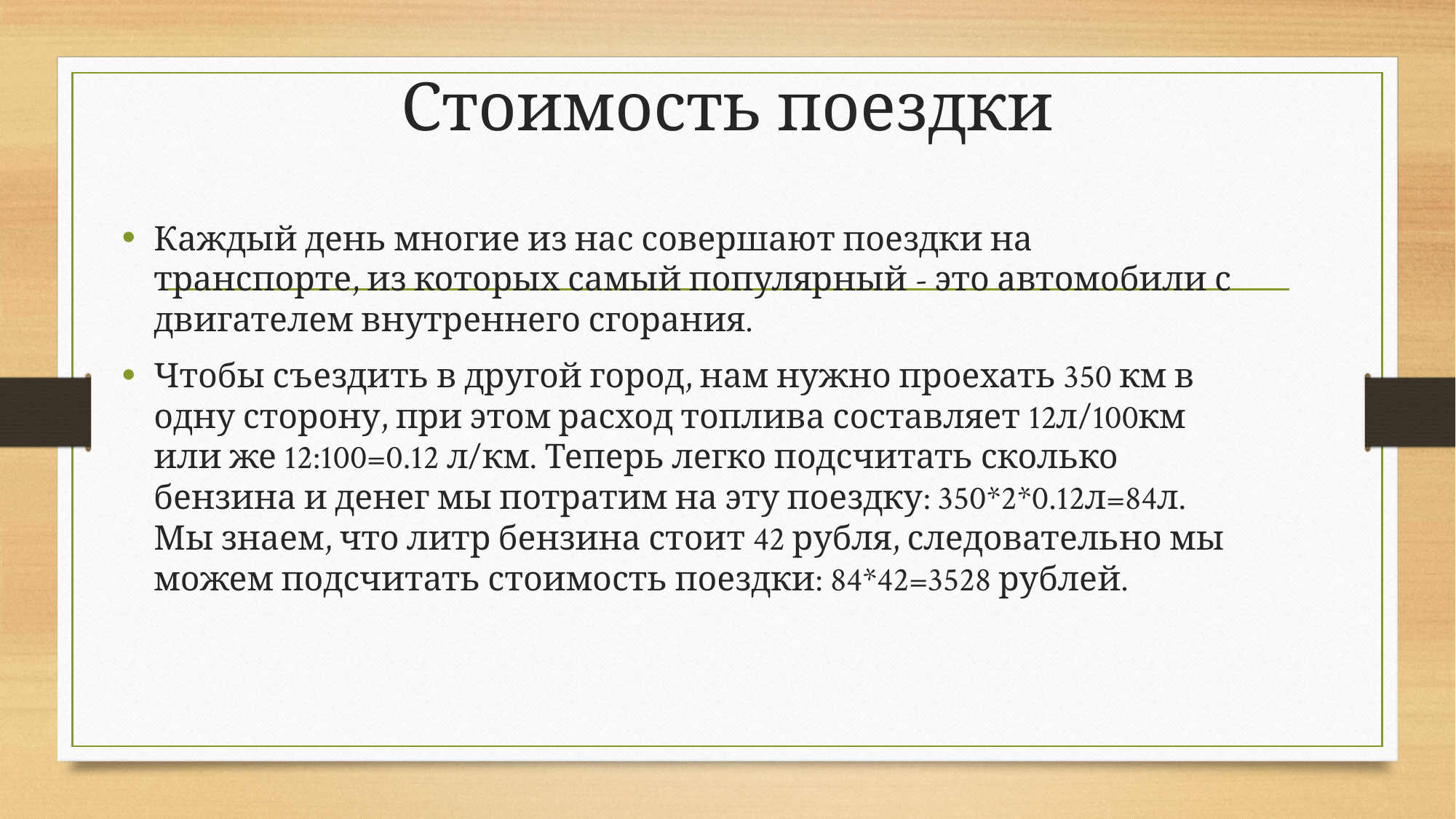

# Стоимость поездки
Каждый день многие из нас совершают поездки на транспорте, из которых самый популярный - это автомобили с двигателем внутреннего сгорания.
Чтобы съездить в другой город, нам нужно проехать 350 км в одну сторону, при этом расход топлива составляет 12л/100км или же 12:100=0.12 л/км. Теперь легко подсчитать сколько бензина и денег мы потратим на эту поездку: 350*2*0.12л=84л. Мы знаем, что литр бензина стоит 42 рубля, следовательно мы можем подсчитать стоимость поездки: 84*42=3528 рублей.